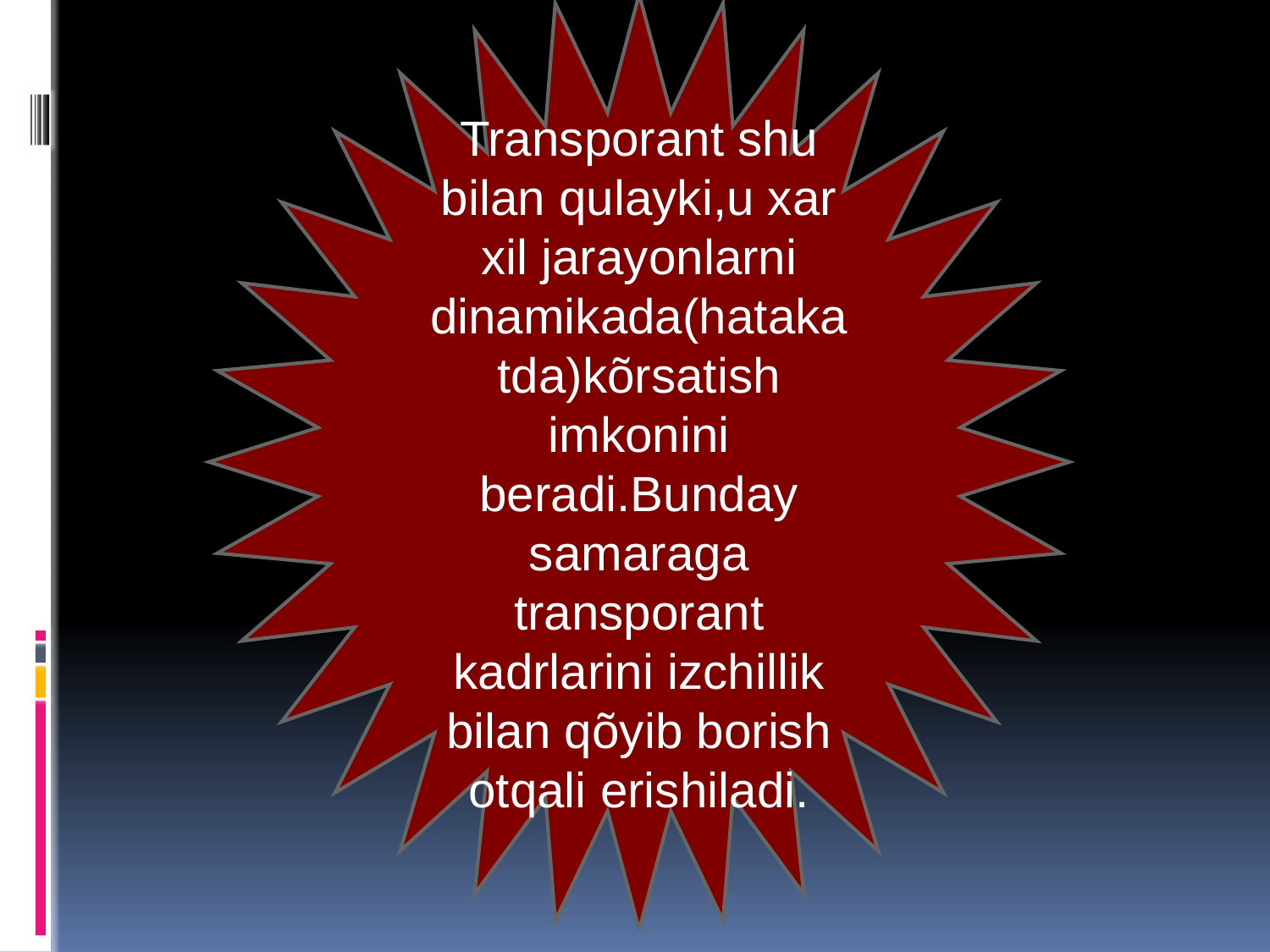

Transporant shu bilan qulayki,u xar xil jarayonlarni dinamikada(hatakatda)kõrsatish imkonini beradi.Bunday samaraga transporant kadrlarini izchillik bilan qõyib borish otqali erishiladi.